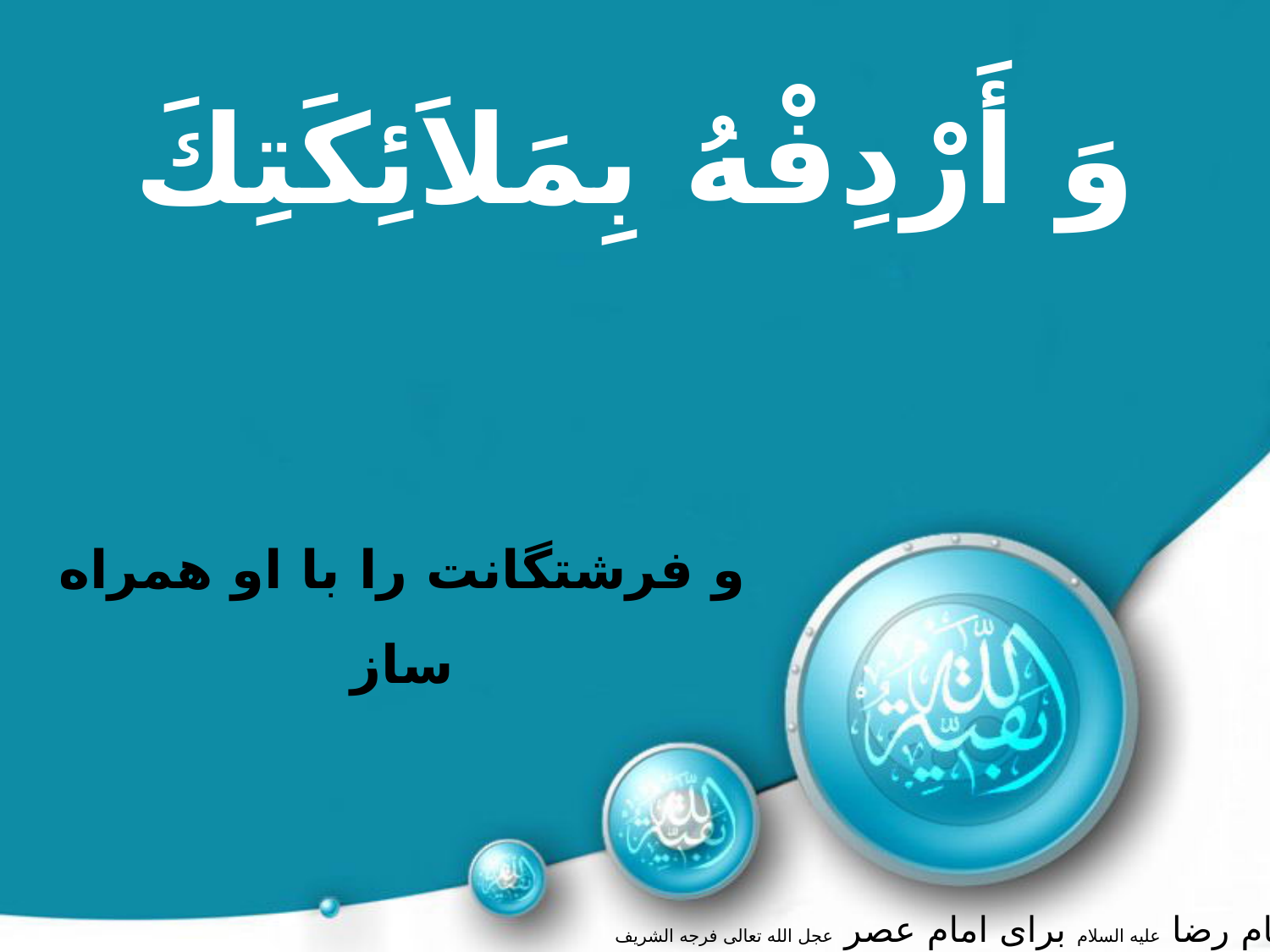

وَ أَرْدِفْهُ بِمَلاَئِكَتِكَ‏
و فرشتگانت را با او همراه ساز